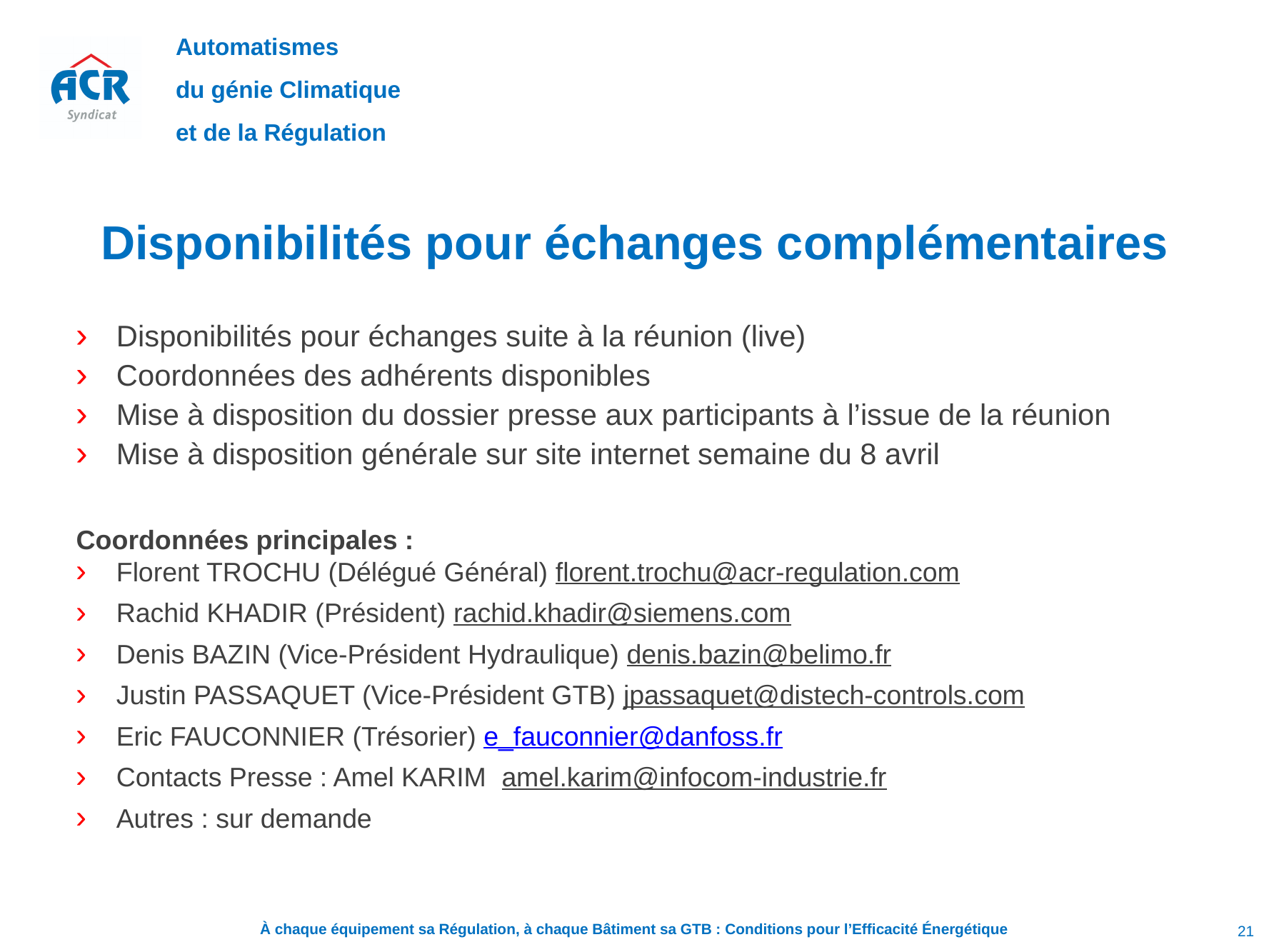

Disponibilités pour échanges complémentaires
Disponibilités pour échanges suite à la réunion (live)
Coordonnées des adhérents disponibles
Mise à disposition du dossier presse aux participants à l’issue de la réunion
Mise à disposition générale sur site internet semaine du 8 avril
Coordonnées principales :
Florent TROCHU (Délégué Général) florent.trochu@acr-regulation.com
Rachid KHADIR (Président) rachid.khadir@siemens.com
Denis BAZIN (Vice-Président Hydraulique) denis.bazin@belimo.fr
Justin PASSAQUET (Vice-Président GTB) jpassaquet@distech-controls.com
Eric FAUCONNIER (Trésorier) e_fauconnier@danfoss.fr
Contacts Presse : Amel KARIM  amel.karim@infocom-industrie.fr
Autres : sur demande